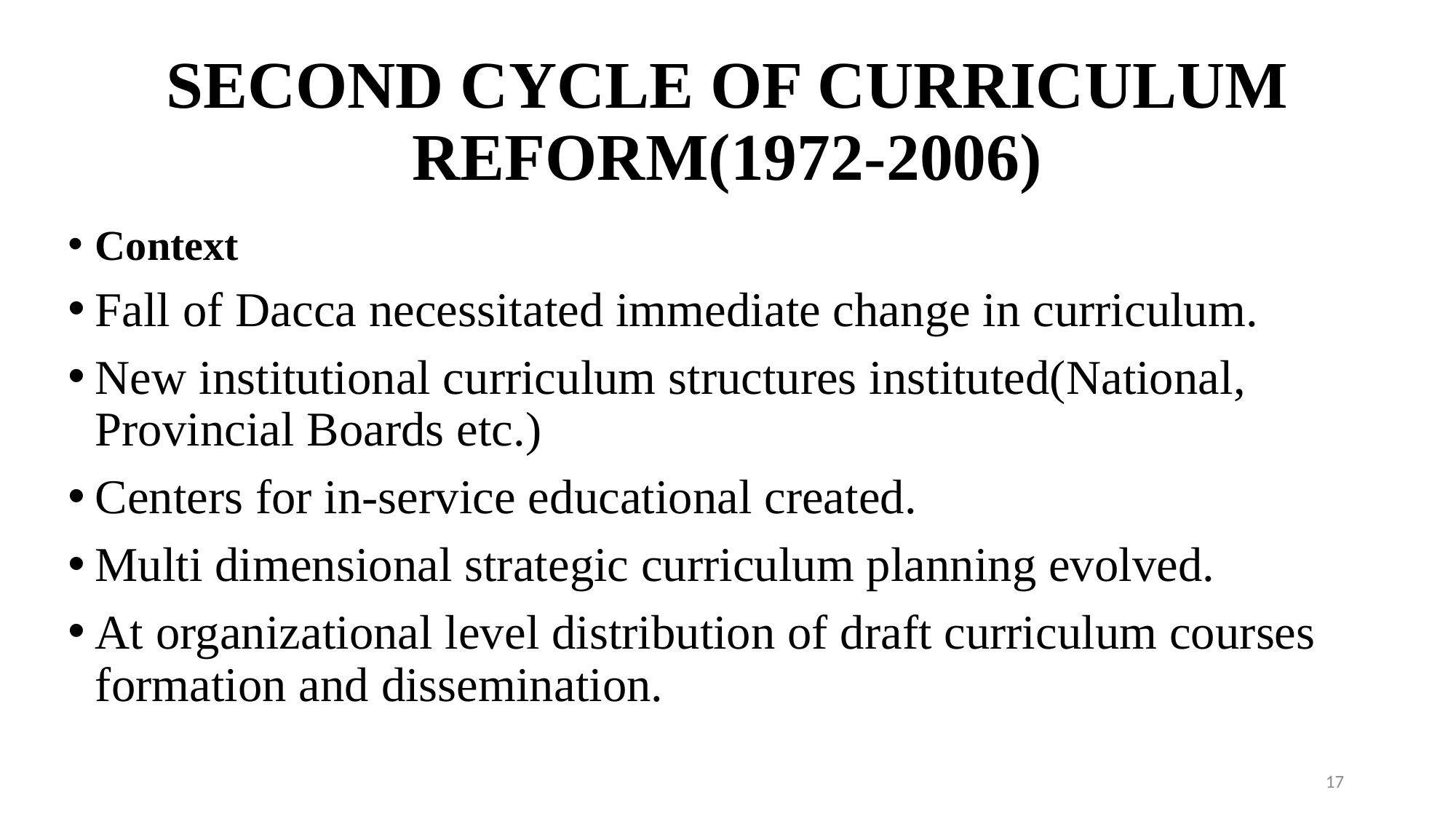

# SECOND CYCLE OF CURRICULUM REFORM(1972-2006)
Context
Fall of Dacca necessitated immediate change in curriculum.
New institutional curriculum structures instituted(National, Provincial Boards etc.)
Centers for in-service educational created.
Multi dimensional strategic curriculum planning evolved.
At organizational level distribution of draft curriculum courses formation and dissemination.
17